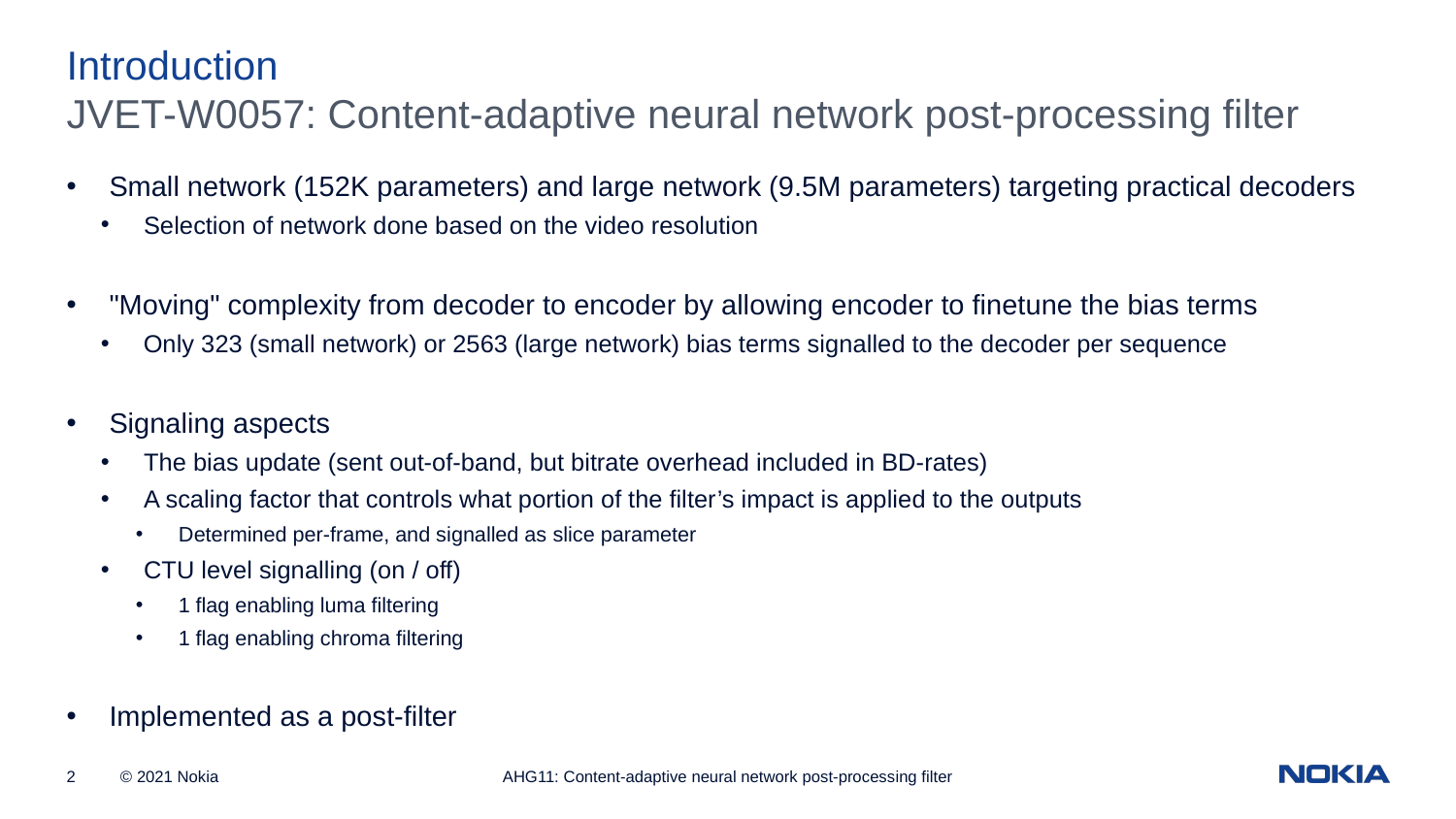

Introduction
JVET-W0057: Content-adaptive neural network post-processing filter
Small network (152K parameters) and large network (9.5M parameters) targeting practical decoders
Selection of network done based on the video resolution

"Moving" complexity from decoder to encoder by allowing encoder to finetune the bias terms
Only 323 (small network) or 2563 (large network) bias terms signalled to the decoder per sequence

Signaling aspects
The bias update (sent out-of-band, but bitrate overhead included in BD-rates)
A scaling factor that controls what portion of the filter’s impact is applied to the outputs
Determined per-frame, and signalled as slice parameter
CTU level signalling (on / off)
1 flag enabling luma filtering
1 flag enabling chroma filtering

Implemented as a post-filter
AHG11: Content-adaptive neural network post-processing filter